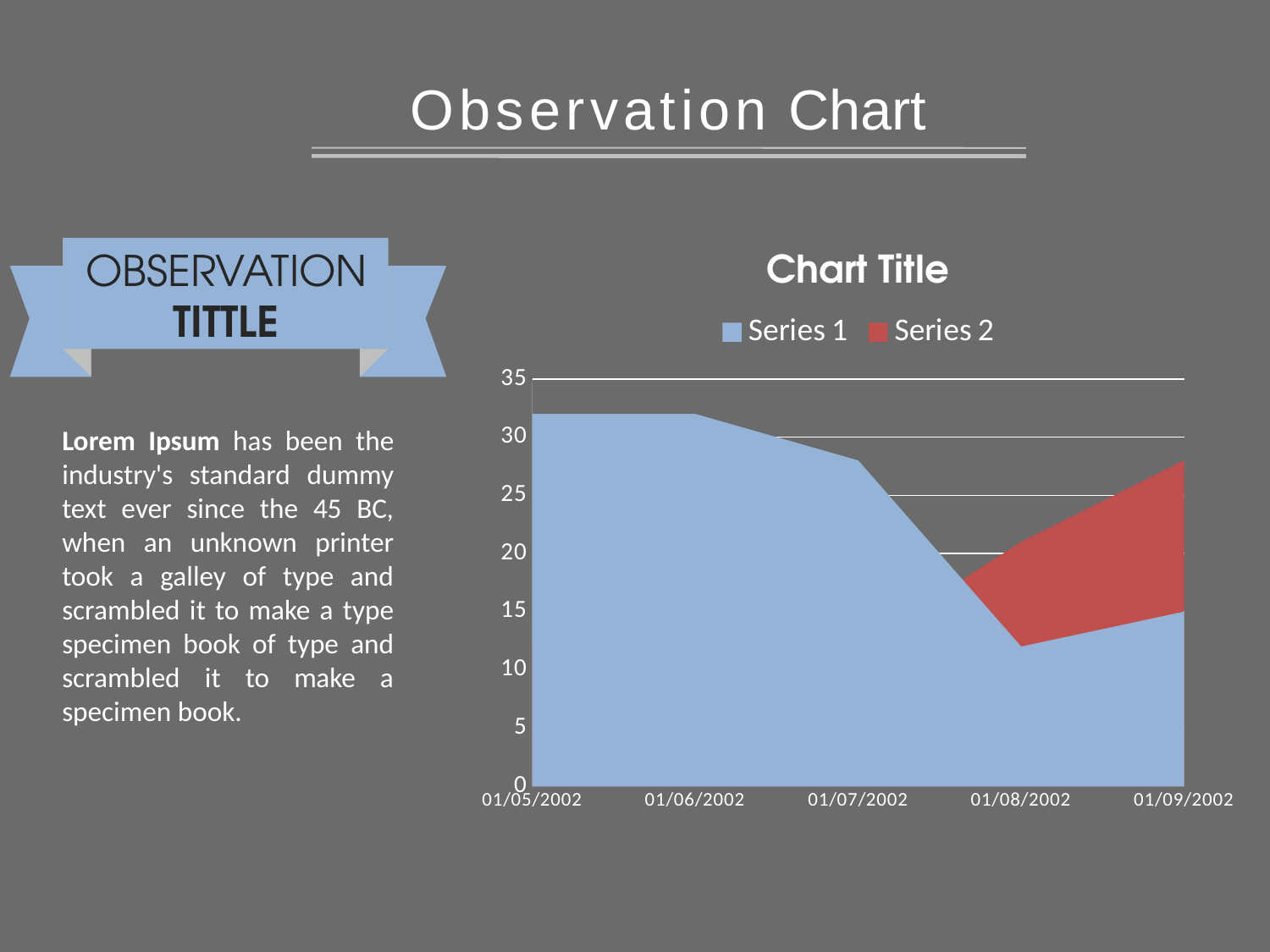

Observation Chart

### Chart:

| Category | Series 1 | Series 2 |
|---|---|---|
| 37377 | 32.0 | 12.0 |
| 37408 | 32.0 | 12.0 |
| 37438 | 28.0 | 12.0 |
| 37469 | 12.0 | 21.0 |
| 37500 | 15.0 | 28.0 |

OBSERVATION TITTLE
Lorem Ipsum has been the industry's standard dummy text ever since the 45 BC, when an unknown printer took a galley of type and scrambled it to make a type specimen book of type and scrambled it to make a specimen book.